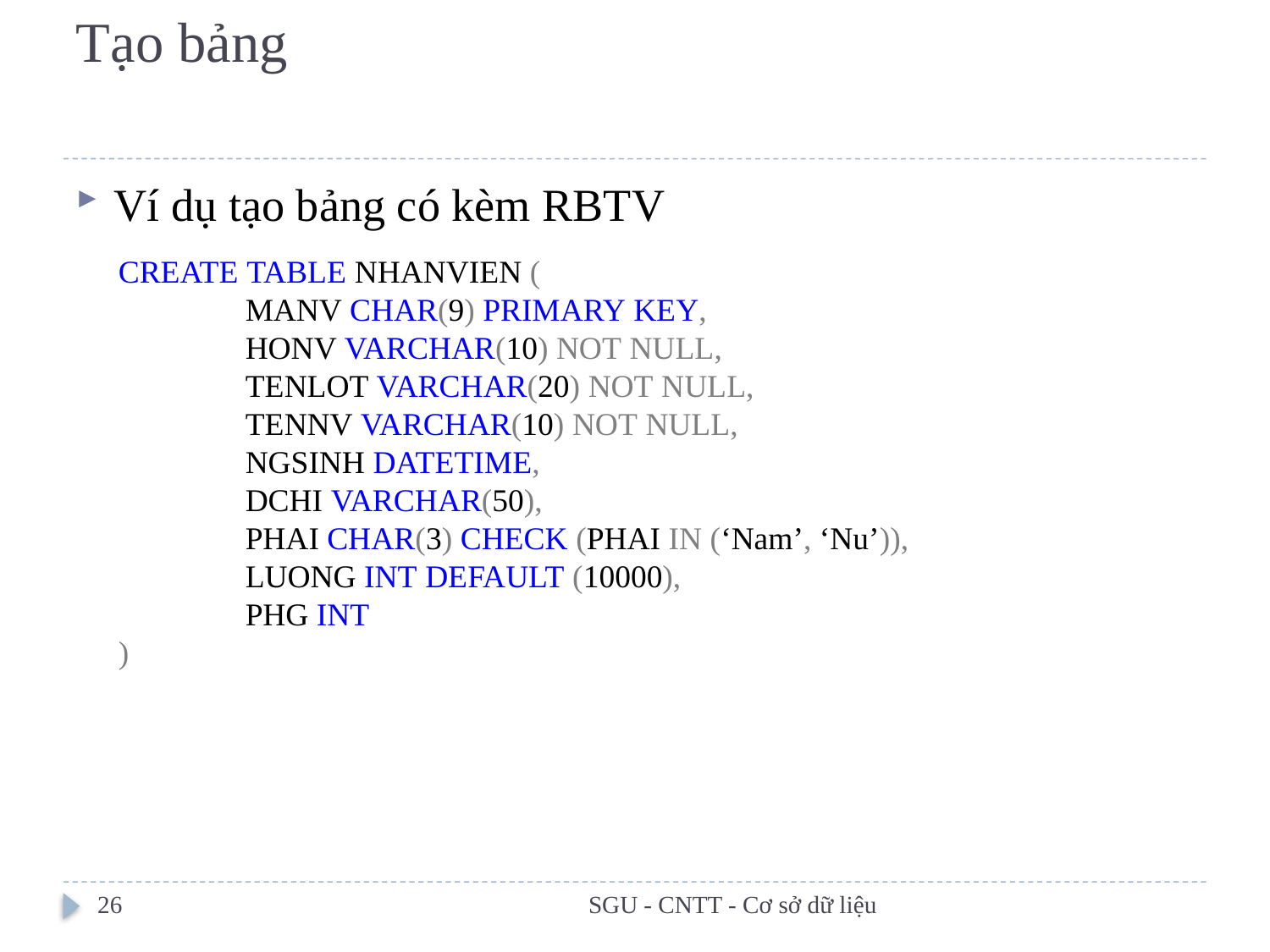

# Tạo bảng
Ví dụ tạo bảng có kèm RBTV
CREATE TABLE NHANVIEN (
	MANV CHAR(9) PRIMARY KEY,
	HONV VARCHAR(10) NOT NULL,
	TENLOT VARCHAR(20) NOT NULL,
	TENNV VARCHAR(10) NOT NULL,
	NGSINH DATETIME,
	DCHI VARCHAR(50),
	PHAI CHAR(3) CHECK (PHAI IN (‘Nam’, ‘Nu’)),
	LUONG INT DEFAULT (10000),
	PHG INT
)
26
SGU - CNTT - Cơ sở dữ liệu